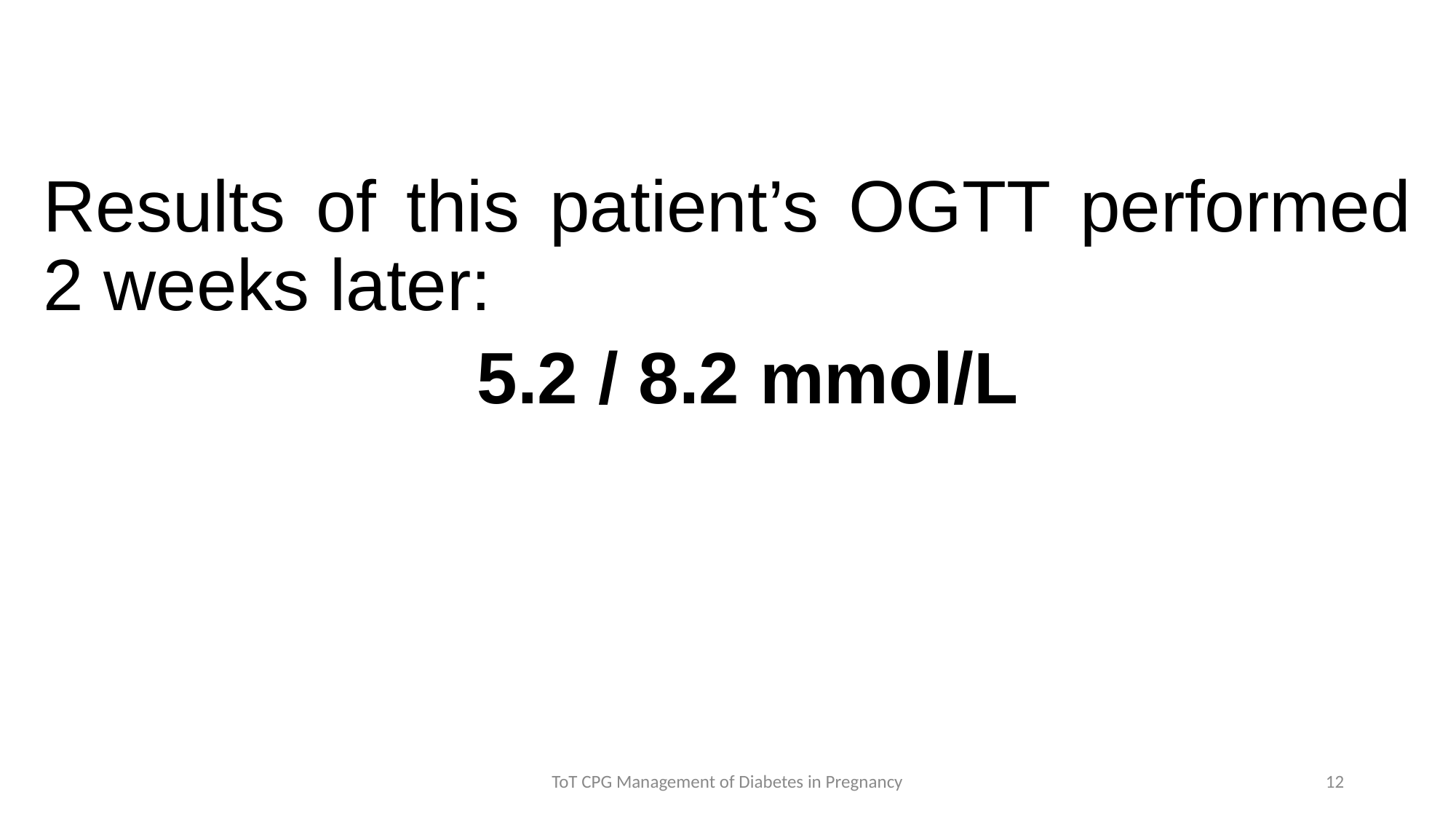

Results of this patient’s OGTT performed 2 weeks later:
  5.2 / 8.2 mmol/L
ToT CPG Management of Diabetes in Pregnancy
12